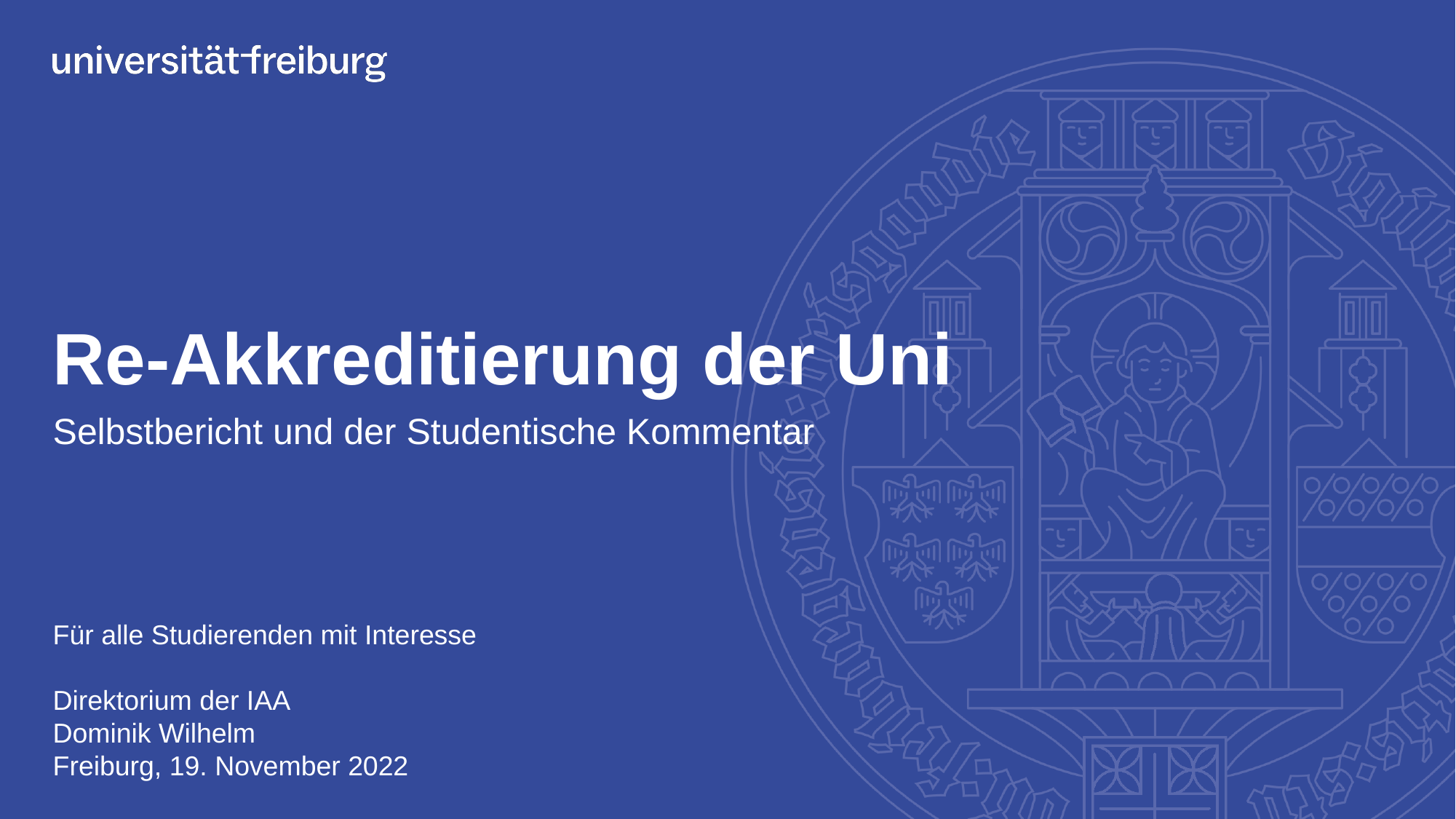

# Re-Akkreditierung der Uni
Selbstbericht und der Studentische Kommentar
Für alle Studierenden mit Interesse

Direktorium der IAA
Dominik Wilhelm
Freiburg, 19. November 2022